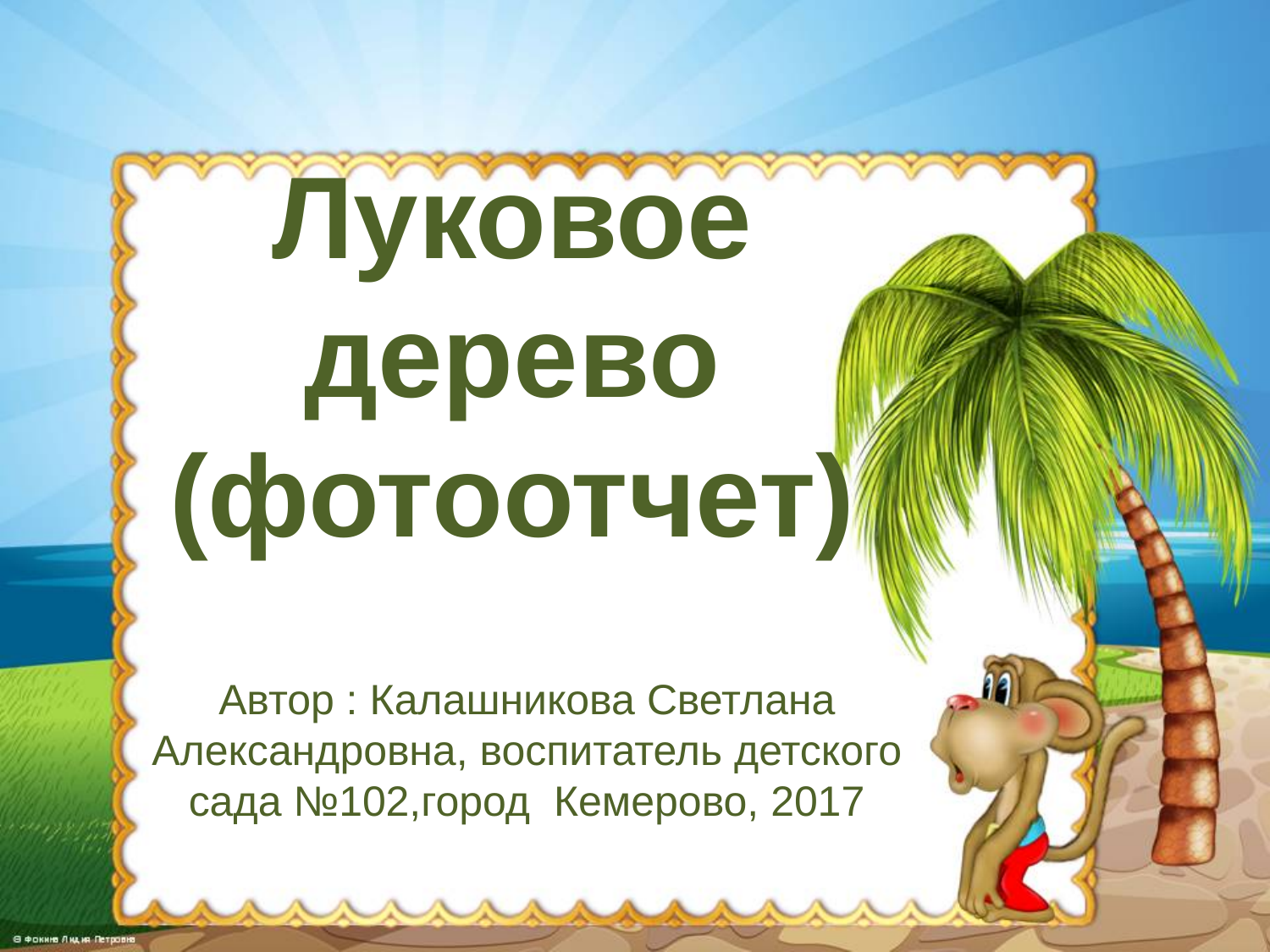

# Луковое дерево (фотоотчет)
Автор : Калашникова Светлана Александровна, воспитатель детского сада №102,город  Кемерово, 2017